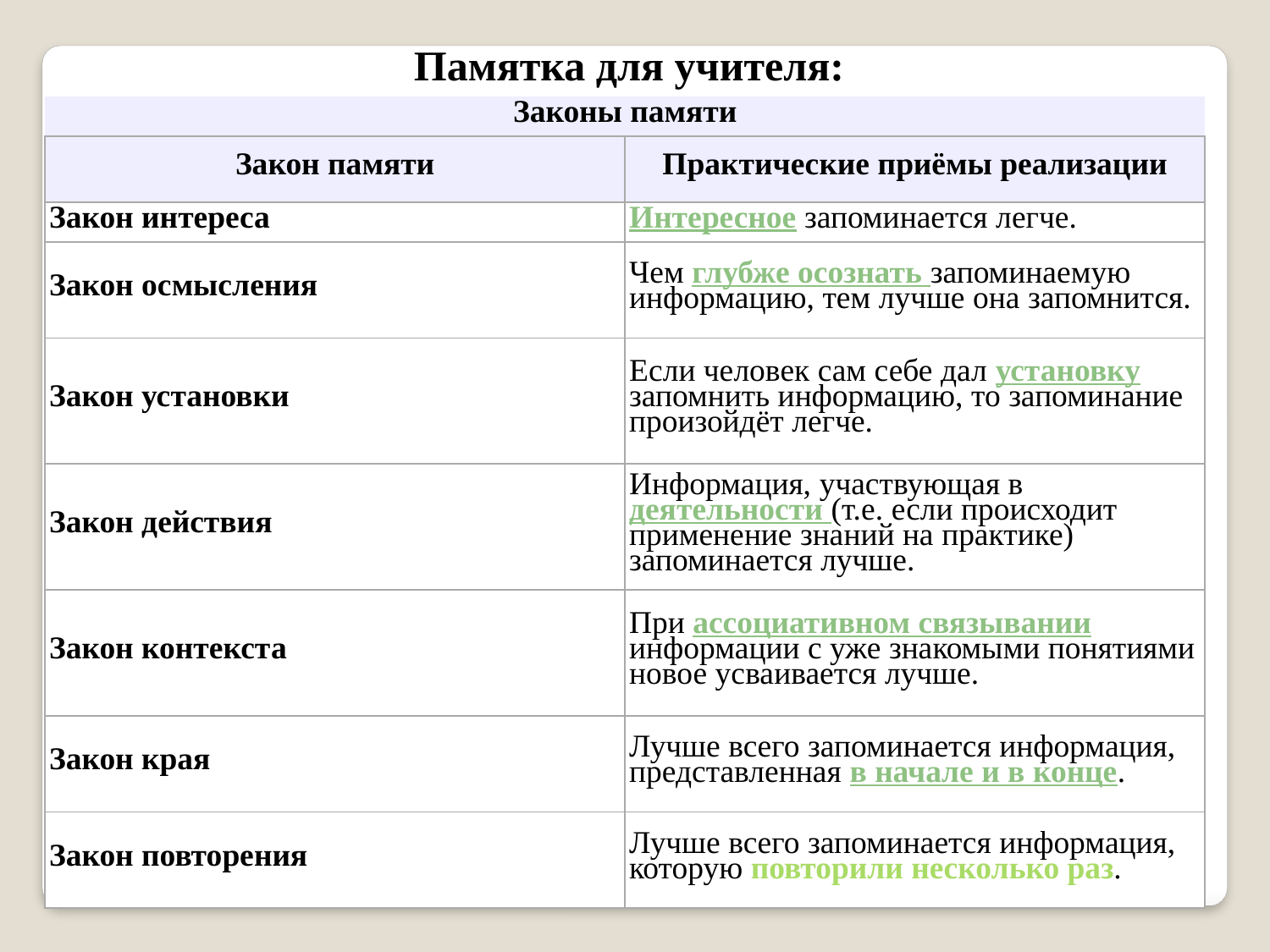

Памятка для учителя:
| Законы памяти |  |
| --- | --- |
| Закон памяти | Практические приёмы реализации |
| Закон интереса | Интересное запоминается легче. |
| Закон осмысления | Чем глубже осознать запоминаемую информацию, тем лучше она запомнится. |
| Закон установки | Если человек сам себе дал установку запомнить информацию, то запоминание произойдёт легче. |
| Закон действия | Информация, участвующая в деятельности (т.е. если происходит применение знаний на практике) запоминается лучше. |
| Закон контекста | При ассоциативном связывании информации с уже знакомыми понятиями новое усваивается лучше. |
| Закон края | Лучше всего запоминается информация, представленная в начале и в конце. |
| Закон повторения | Лучше всего запоминается информация, которую повторили несколько раз. |